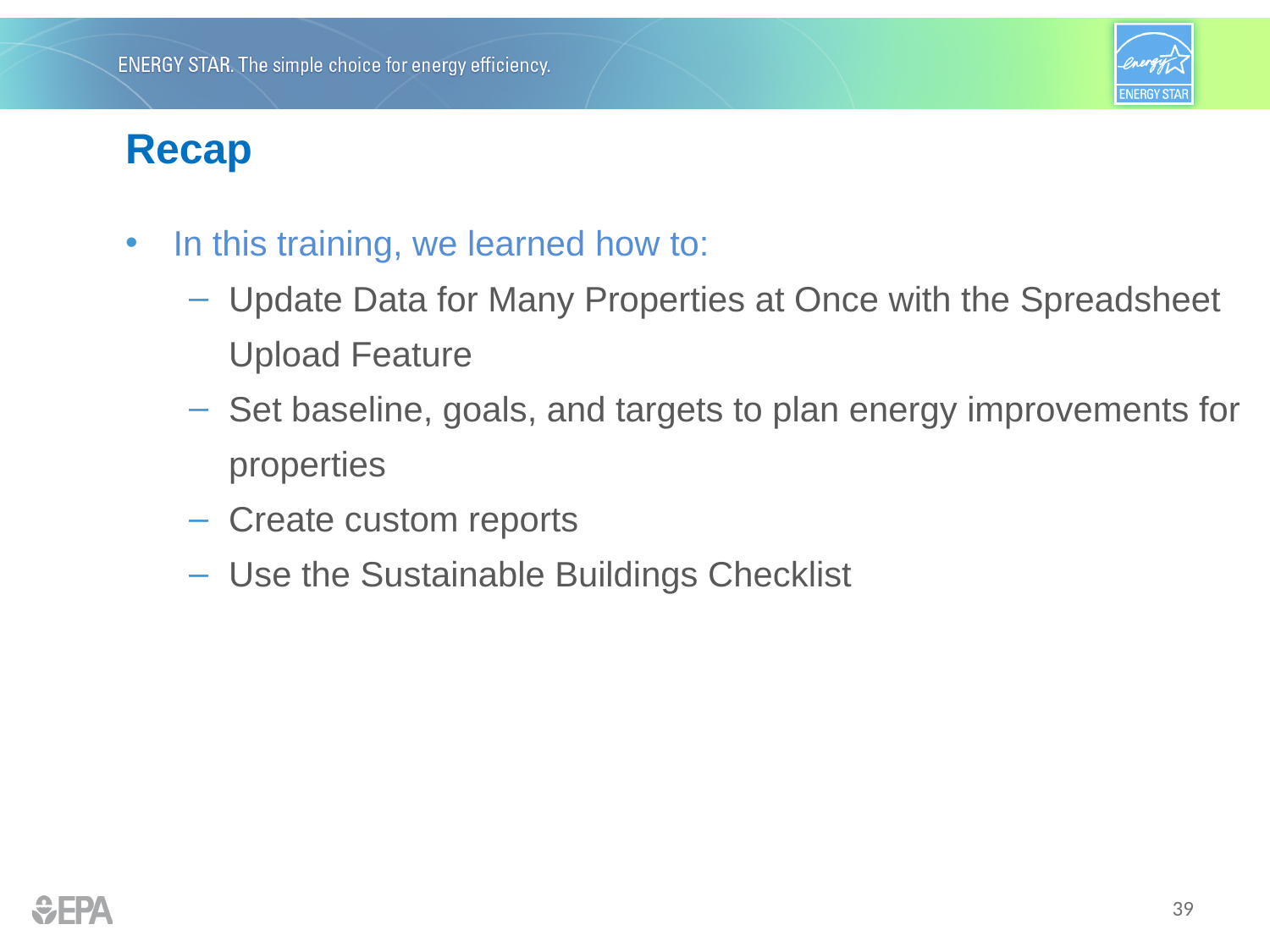

# Recap
In this training, we learned how to:
Update Data for Many Properties at Once with the Spreadsheet Upload Feature
Set baseline, goals, and targets to plan energy improvements for properties
Create custom reports
Use the Sustainable Buildings Checklist
39